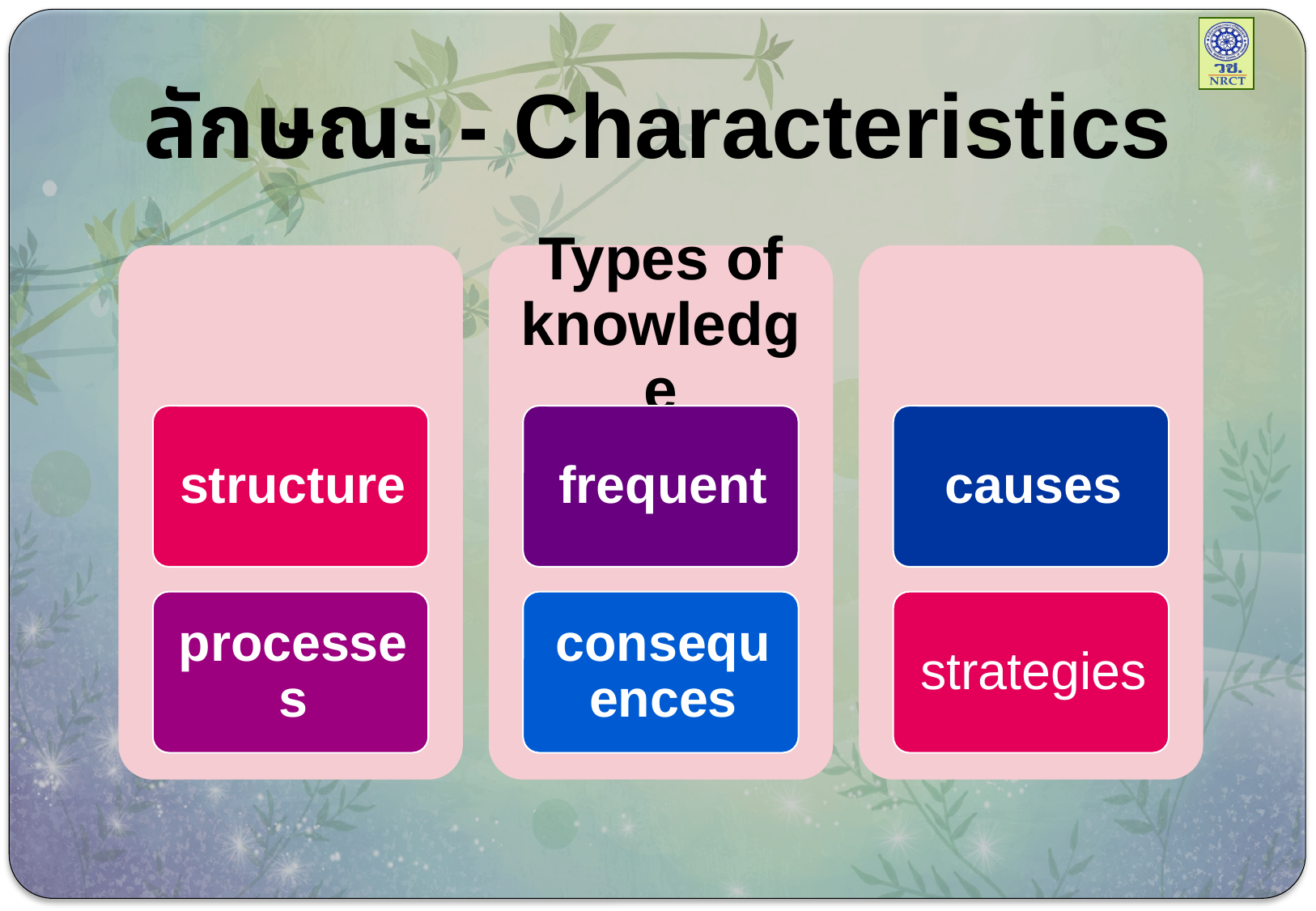

# ลักษณะ - Characteristics

structure
processes
Types of knowledge
frequent
consequences

causes
strategies